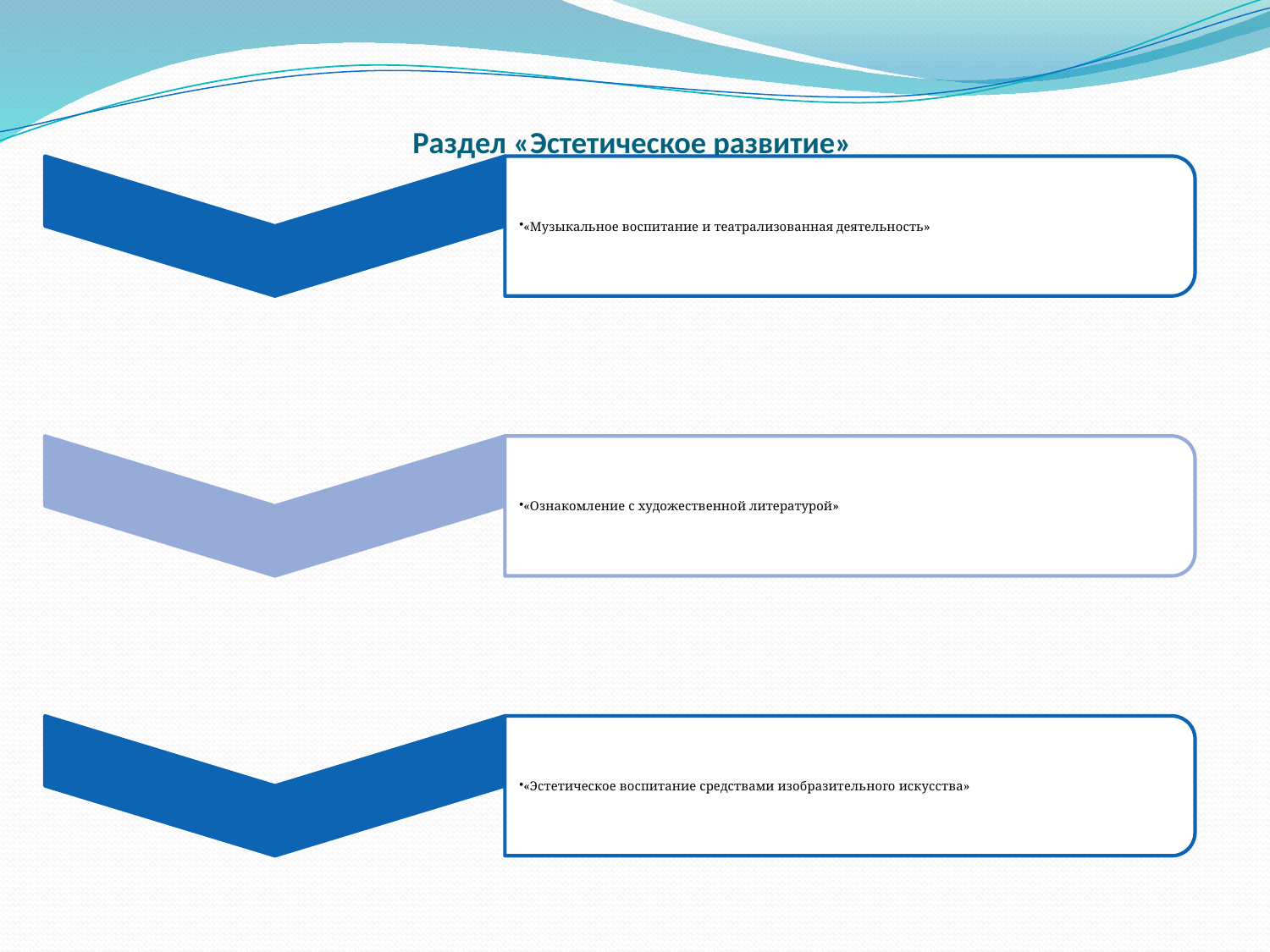

# Раздел «Эстетическое развитие»
«Музыкальное воспитание и театрализованная деятельность»
«Ознакомление с художественной литературой»
«Эстетическое воспитание средствами изобразительного искусства»